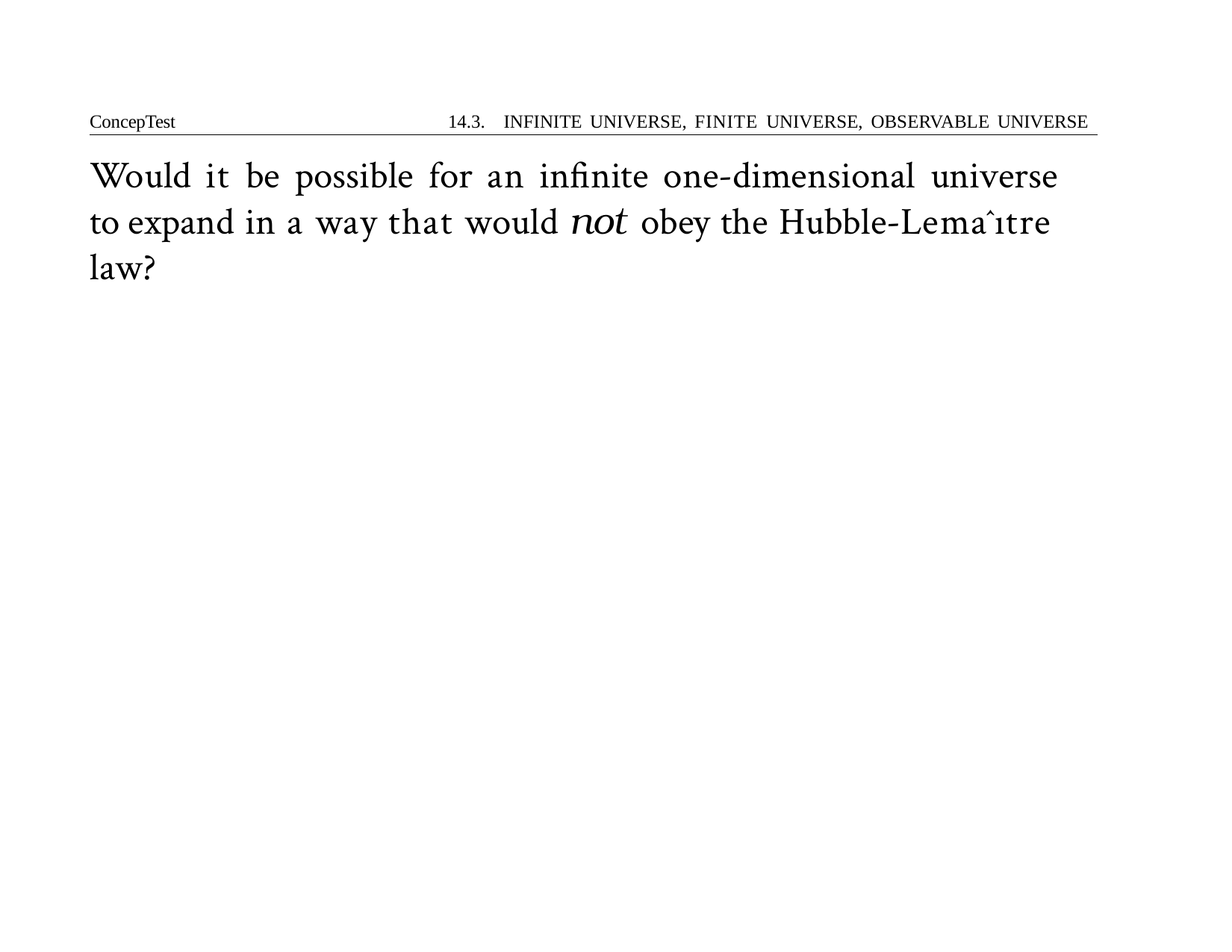

ConcepTest	14.3.  INFINITE UNIVERSE, FINITE UNIVERSE, OBSERVABLE UNIVERSE

# Would it be possible for an infinite one-dimensional universe to expand in a way that would not obey the Hubble-Lemaˆıtre law?